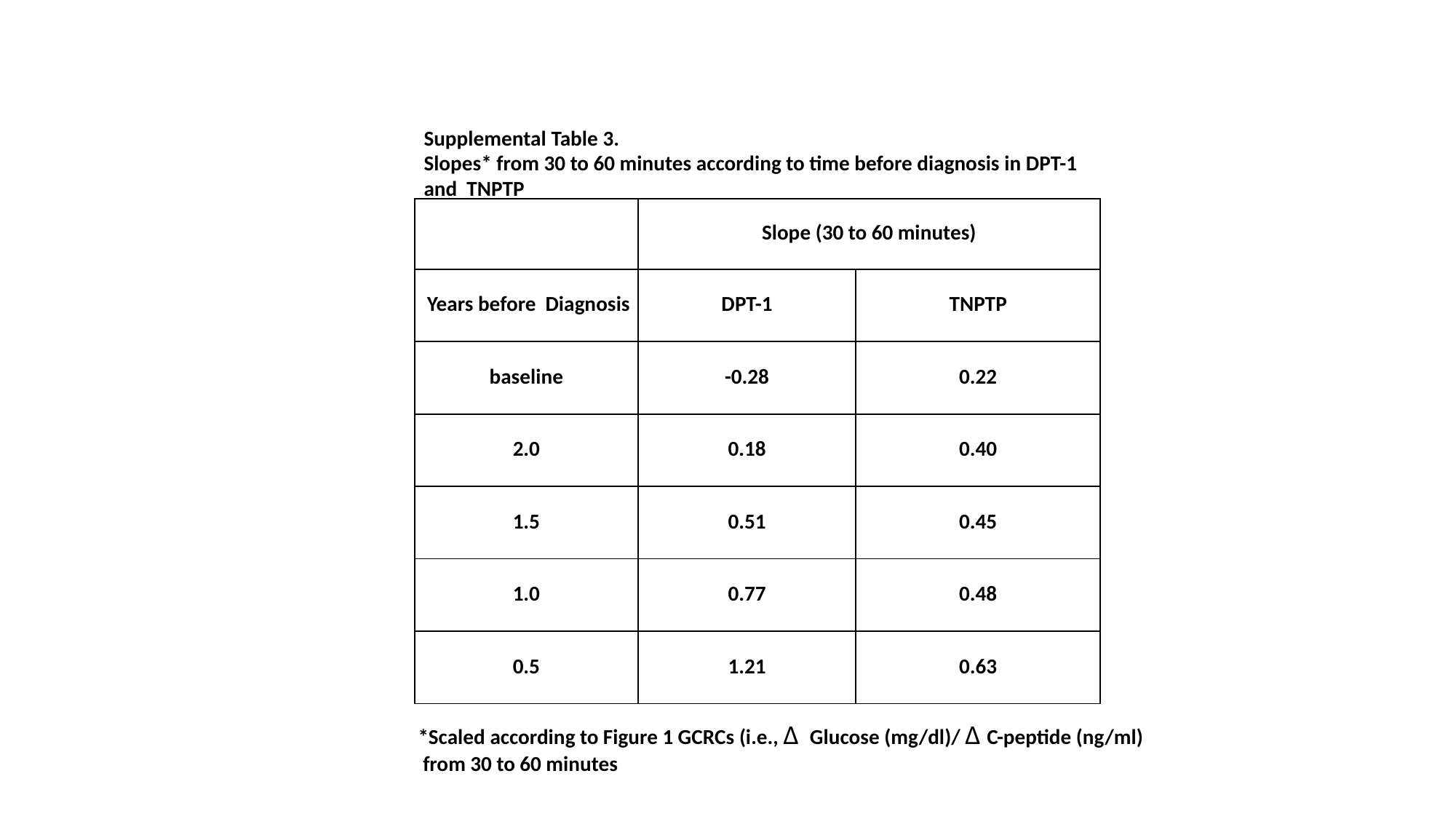

Supplemental Table 3.
                                                      Slopes* from 30 to 60 minutes according to time before diagnosis in DPT-1
                                                      and  TNPTP

|  | Slope (30 to 60 minutes) |  |
| --- | --- | --- |
| Years before Diagnosis | DPT-1 | TNPTP |
| baseline | -0.28 | 0.22 |
| 2.0 | 0.18 | 0.40 |
| 1.5 | 0.51 | 0.45 |
| 1.0 | 0.77 | 0.48 |
| 0.5 | 1.21 | 0.63 |
*Scaled according to Figure 1 GCRCs (i.e., Δ  Glucose (mg/dl)/ Δ C-peptide (ng/ml)
 from 30 to 60 minutes